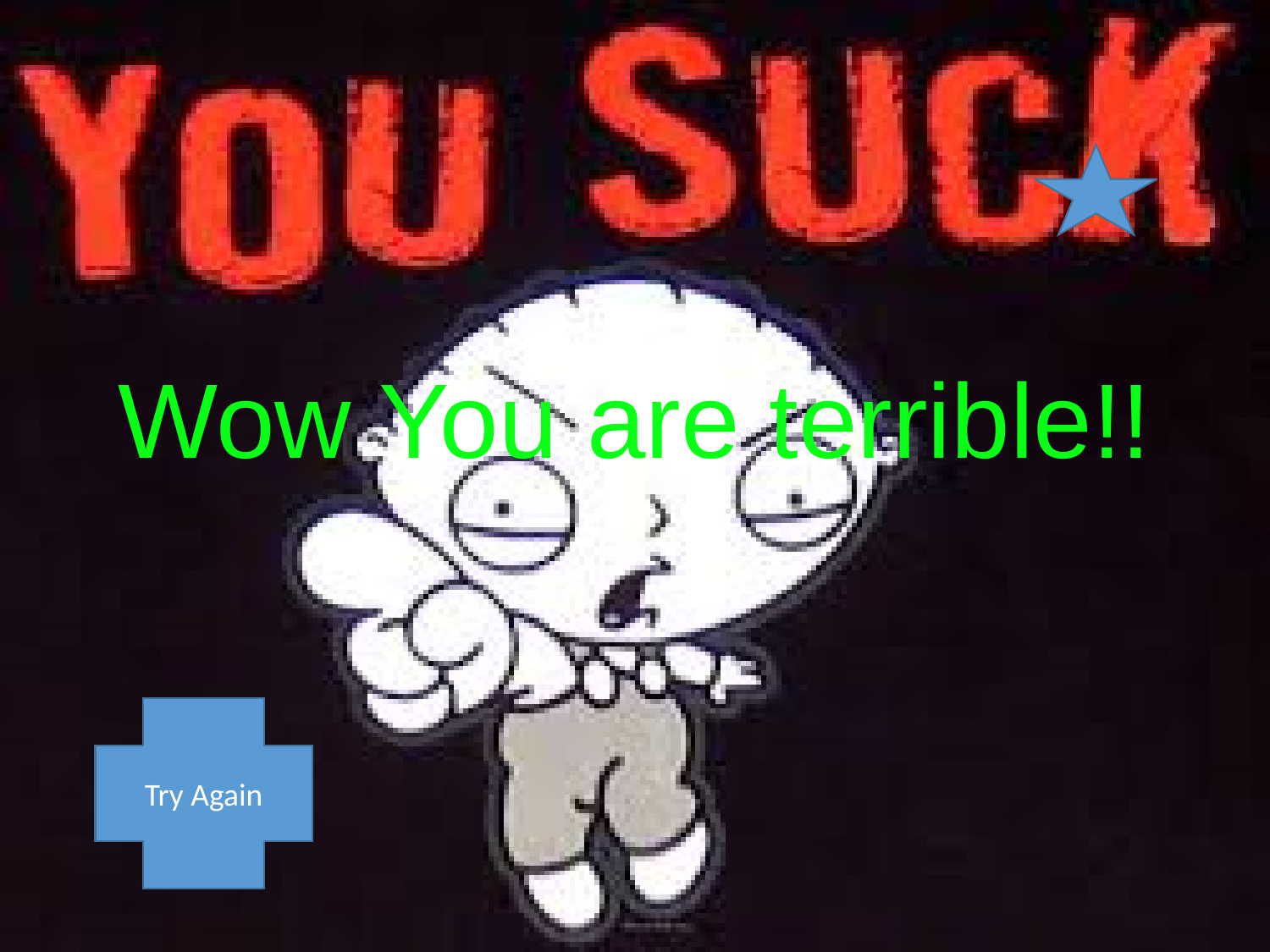

# Wow You are terrible!!
Try Again